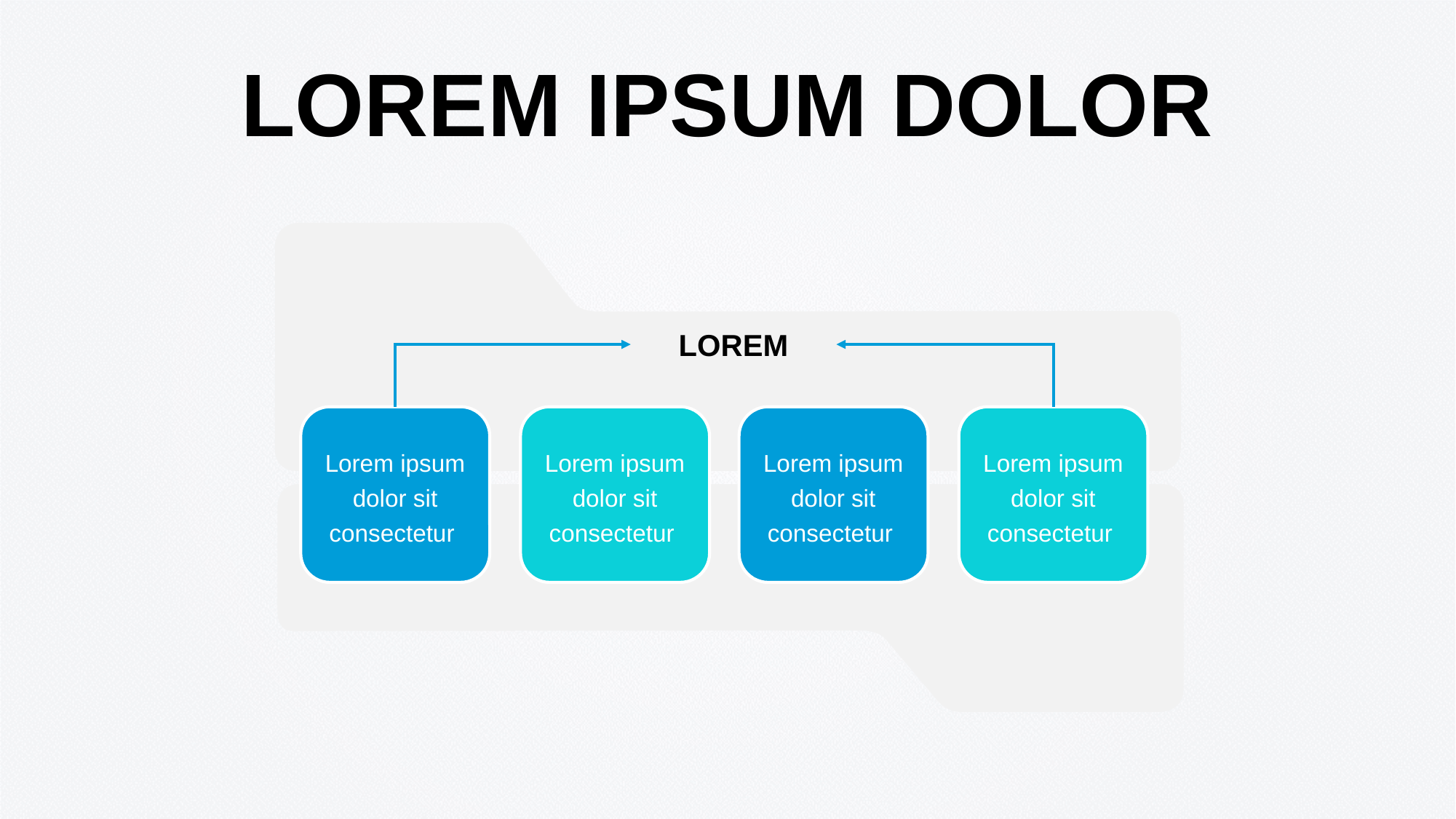

# LOREM IPSUM DOLOR

LOREM
Lorem ipsum dolor sit consectetur
Lorem ipsum dolor sit consectetur
Lorem ipsum dolor sit consectetur
Lorem ipsum dolor sit consectetur